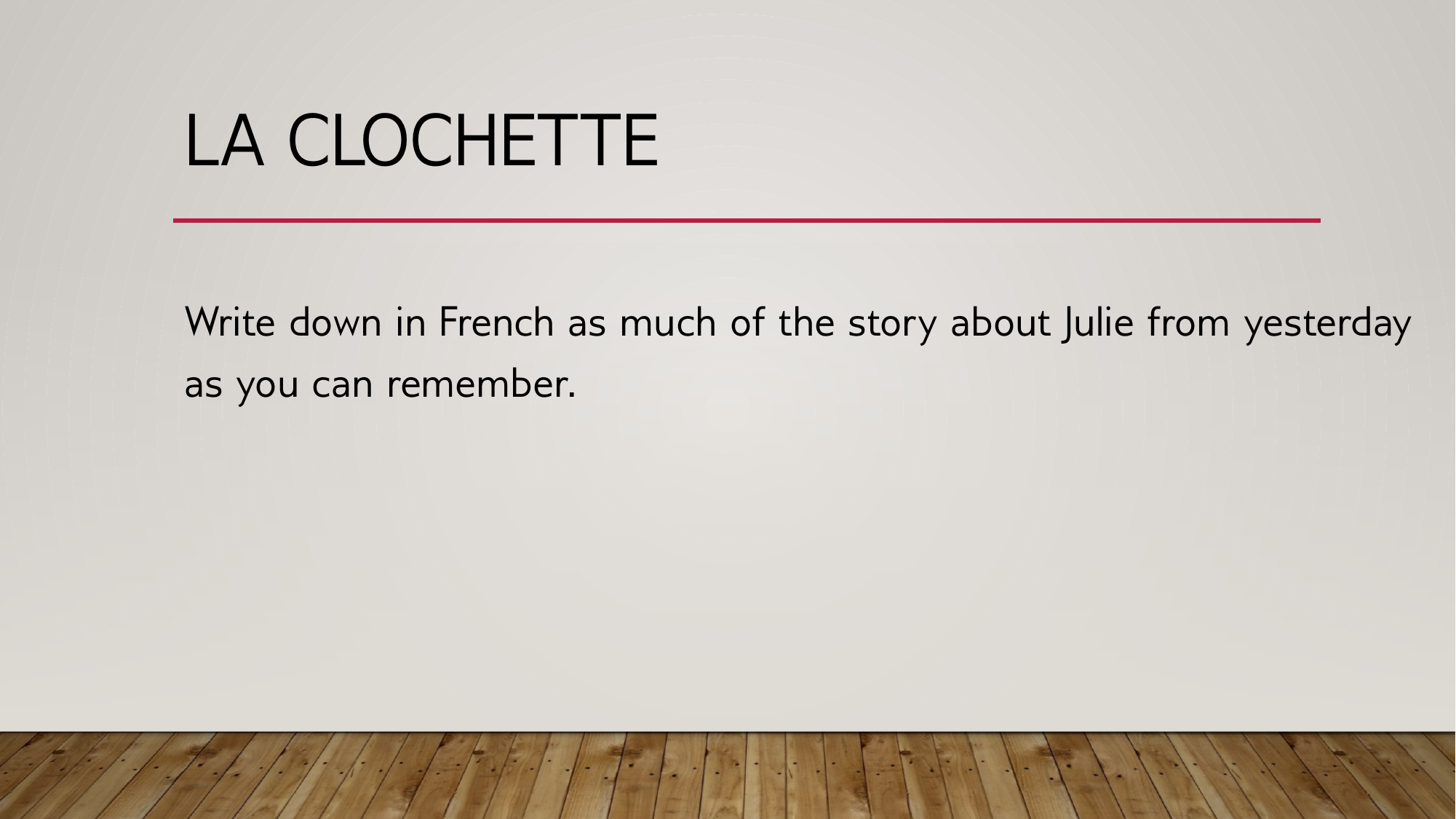

# LA CLOCHETTE

Write down in French as much of the story about Julie from yesterday as you can remember.